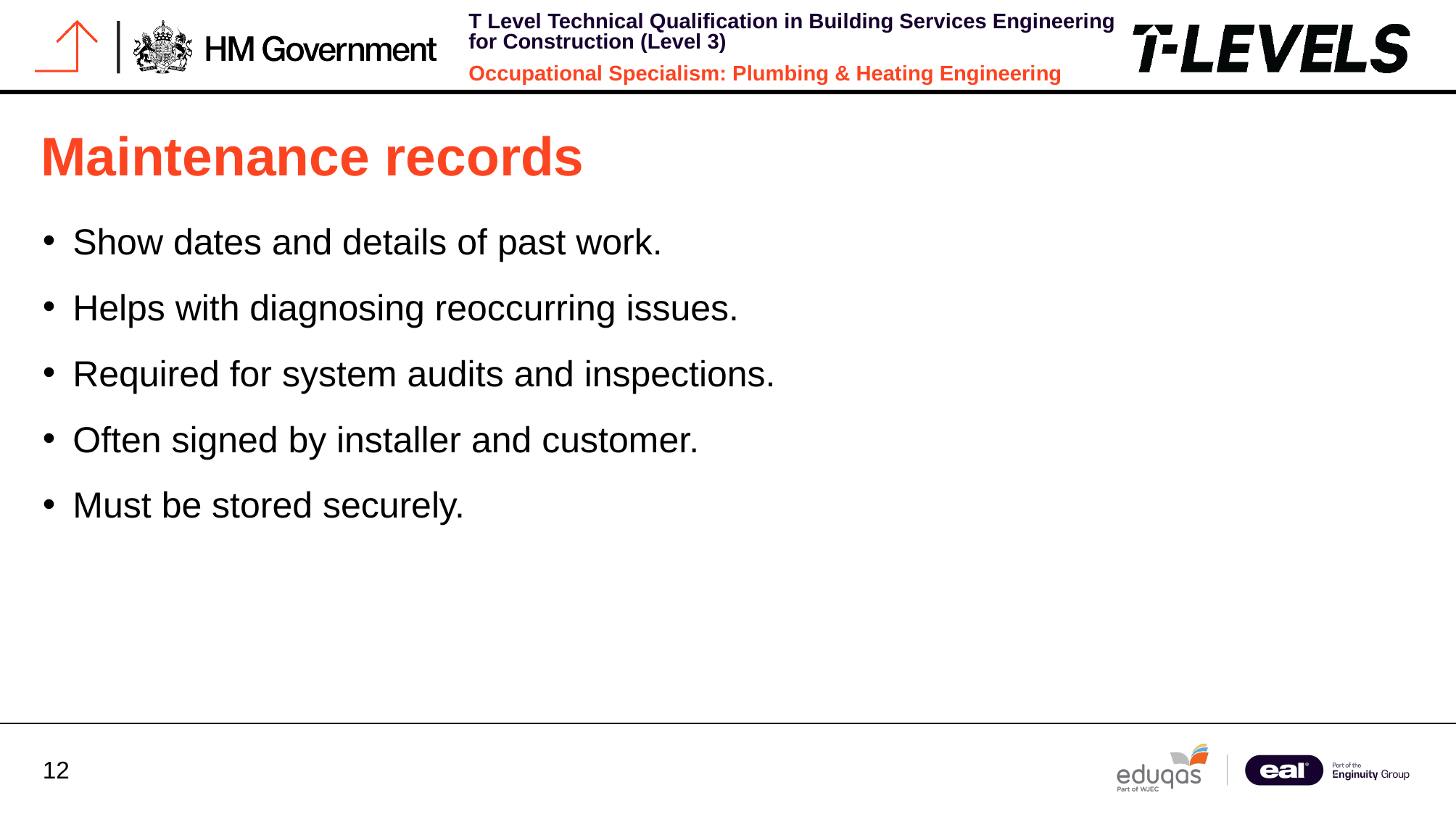

# Maintenance records
Show dates and details of past work.
Helps with diagnosing reoccurring issues.
Required for system audits and inspections.
Often signed by installer and customer.
Must be stored securely.